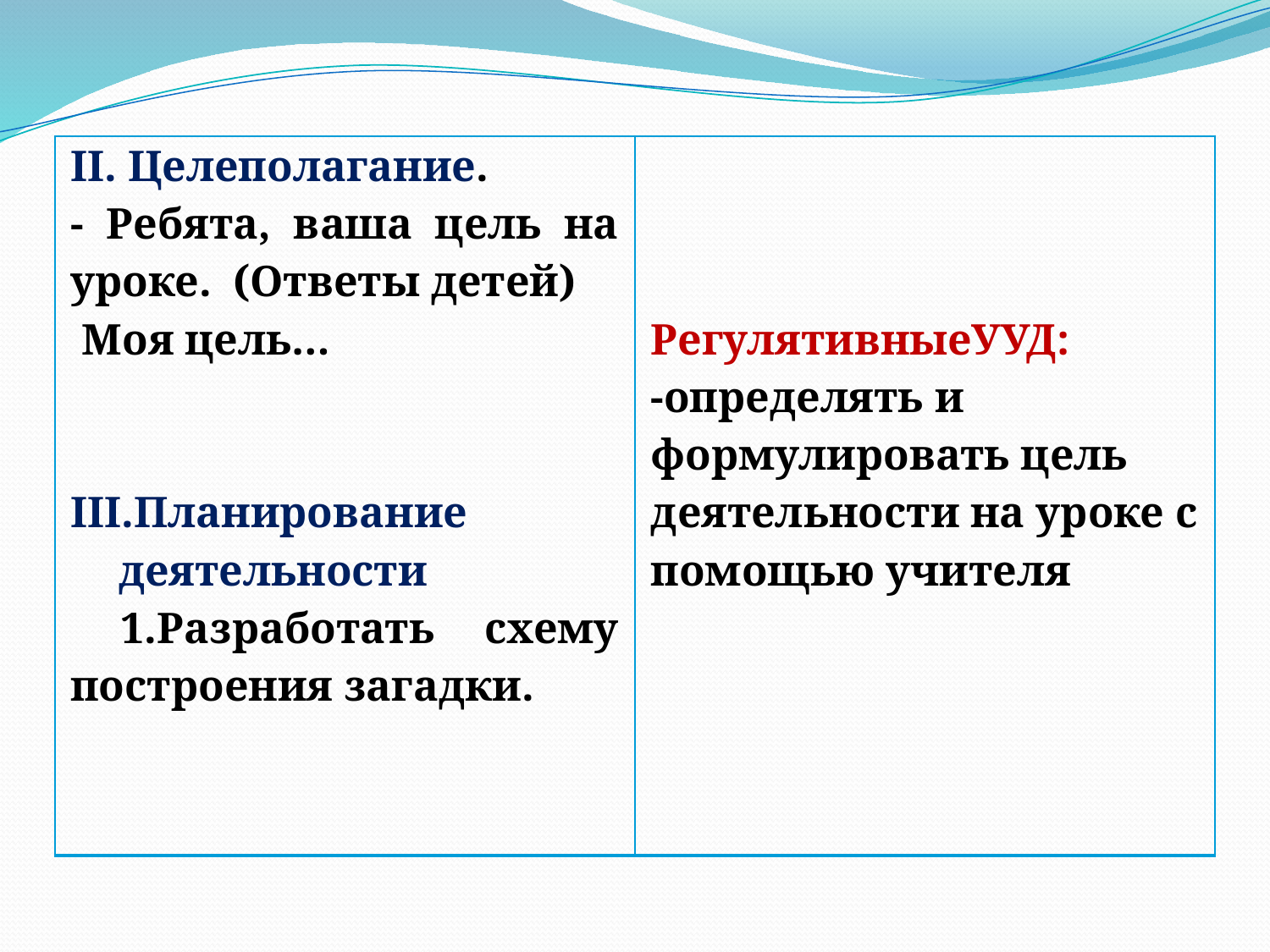

| II. Целеполагание. - Ребята, ваша цель на уроке. (Ответы детей) Моя цель… Планирование деятельности 1.Разработать схему построения загадки. | РегулятивныеУУД: -определять и формулировать цель деятельности на уроке с помощью учителя |
| --- | --- |